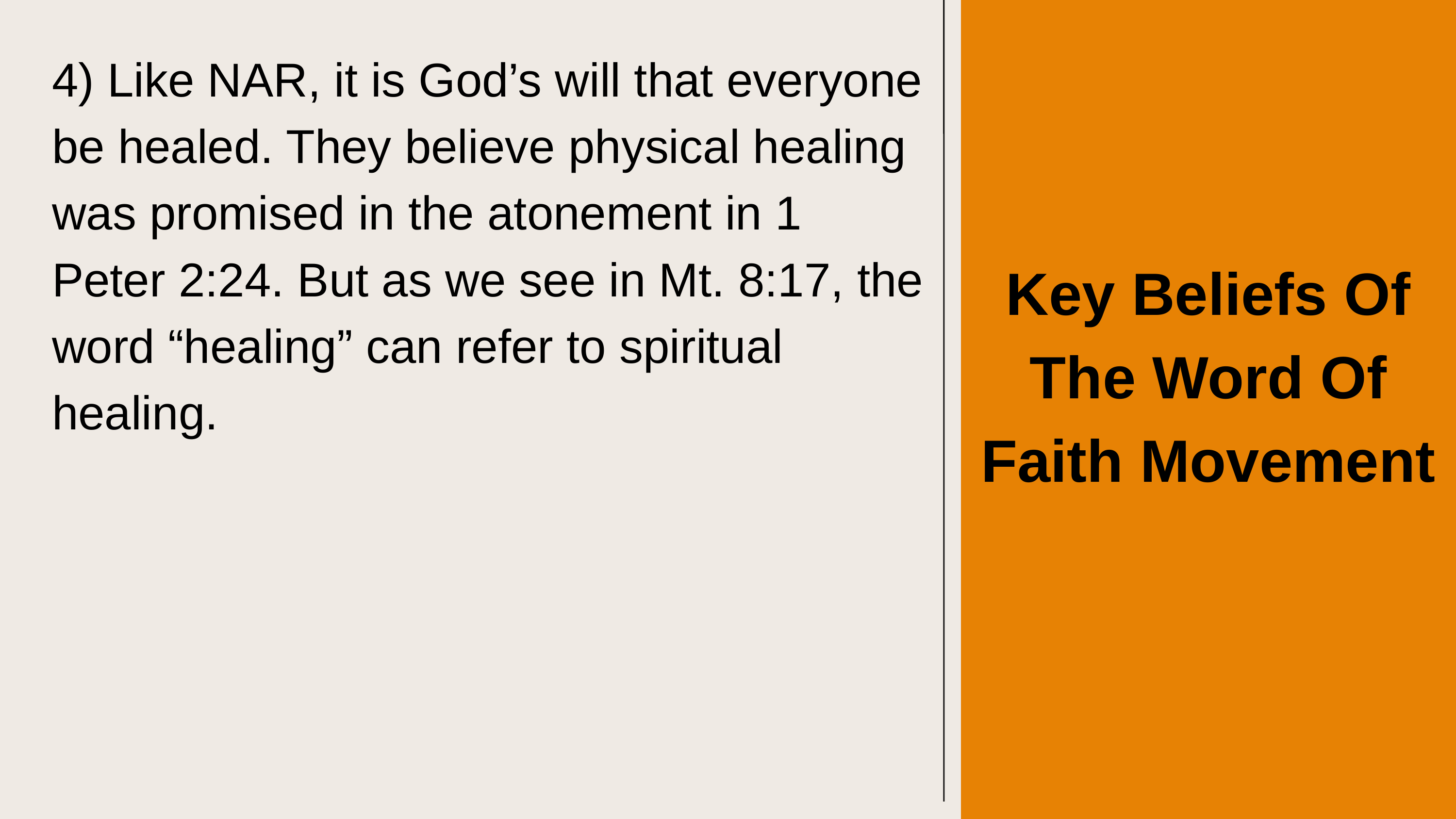

4) Like NAR, it is God’s will that everyone be healed. They believe physical healing was promised in the atonement in 1 Peter 2:24. But as we see in Mt. 8:17, the word “healing” can refer to spiritual healing.

Key Beliefs Of The Word Of Faith Movement